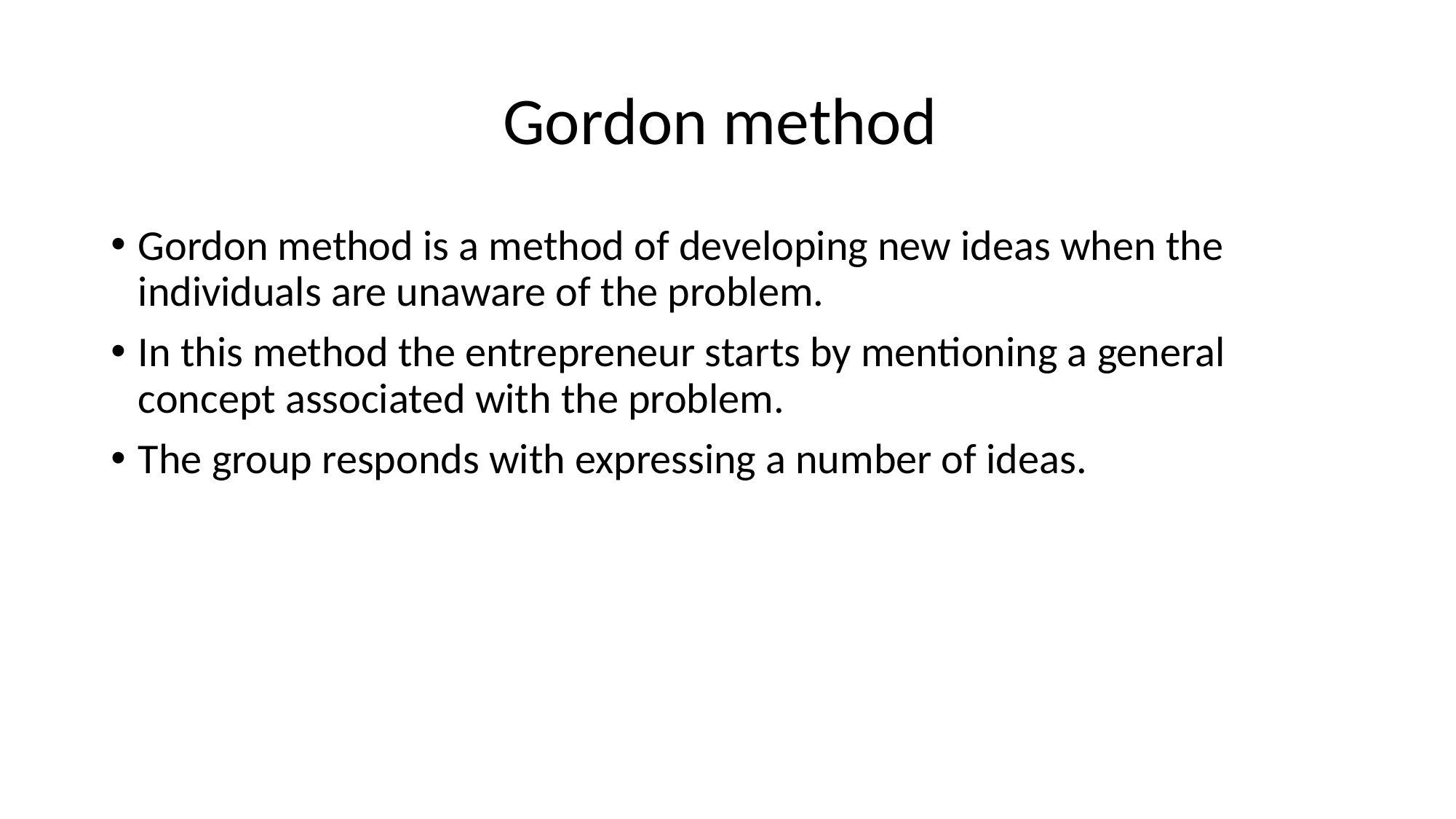

# Gordon method
Gordon method is a method of developing new ideas when the individuals are unaware of the problem.
In this method the entrepreneur starts by mentioning a general concept associated with the problem.
The group responds with expressing a number of ideas.